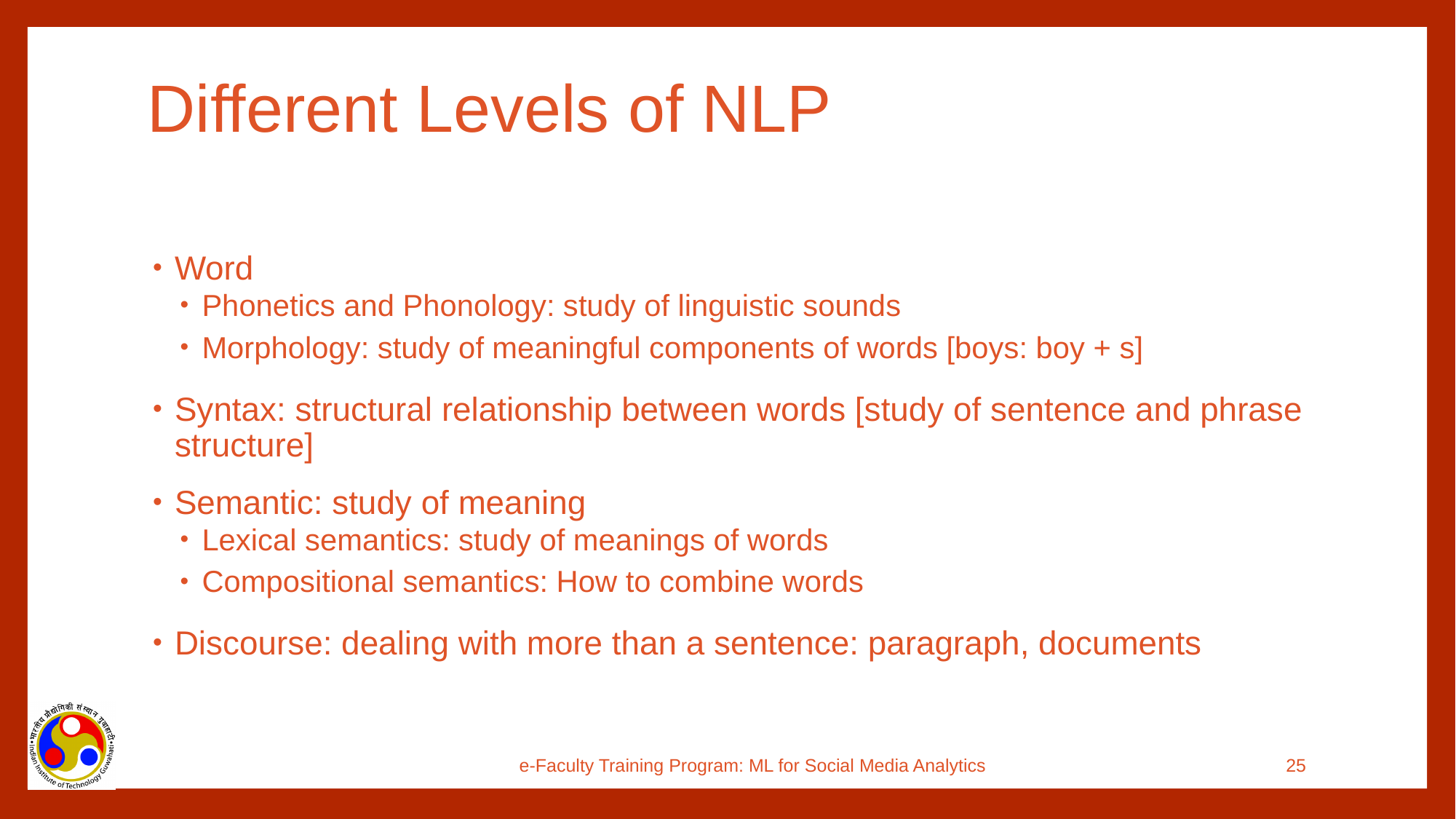

# Different Levels of NLP
Word
Phonetics and Phonology: study of linguistic sounds
Morphology: study of meaningful components of words [boys: boy + s]
Syntax: structural relationship between words [study of sentence and phrase structure]
Semantic: study of meaning
Lexical semantics: study of meanings of words
Compositional semantics: How to combine words
Discourse: dealing with more than a sentence: paragraph, documents
e-Faculty Training Program: ML for Social Media Analytics
25